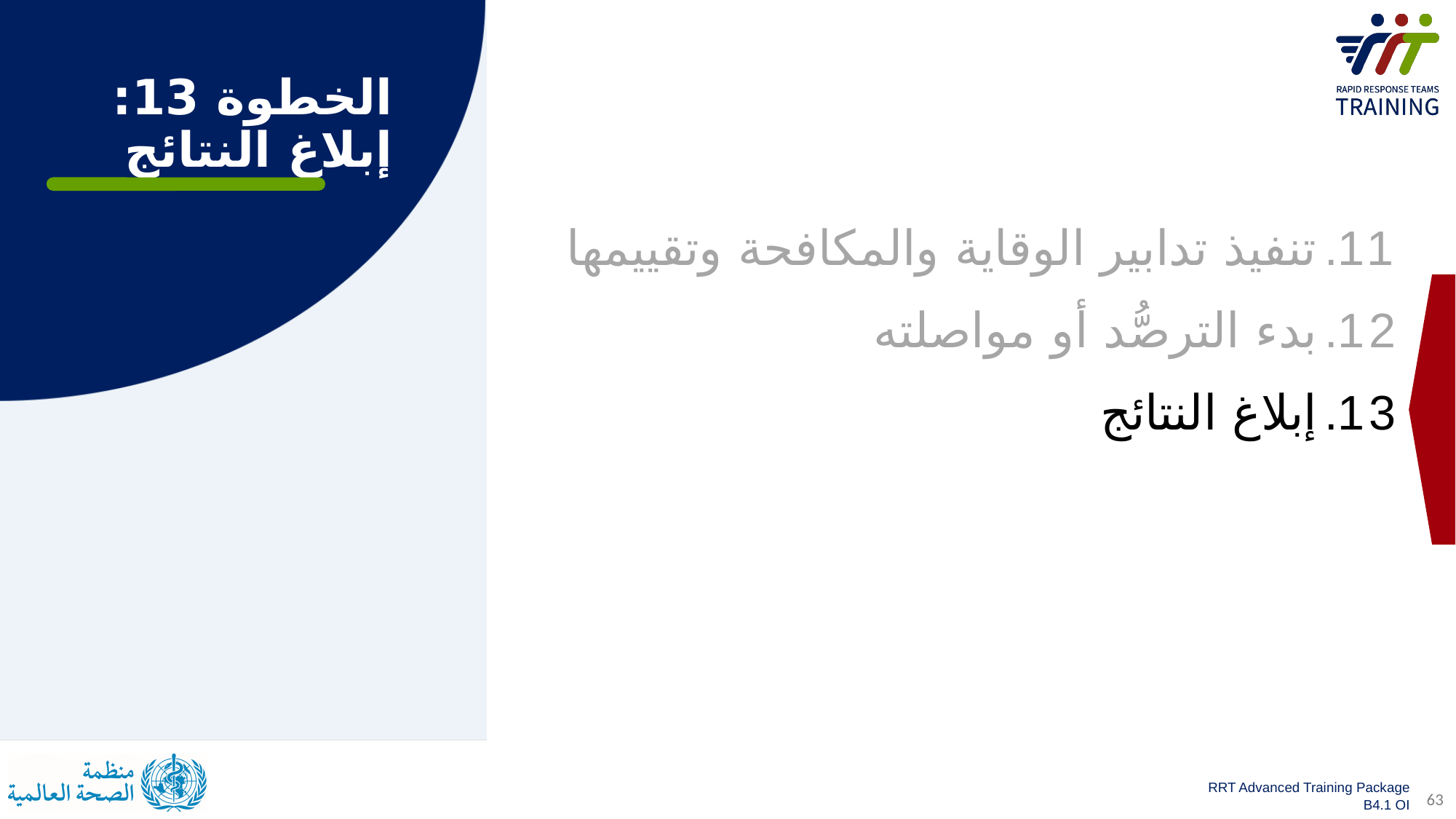

# الخطوة 13: إبلاغ النتائج

تنفيذ تدابير الوقاية والمكافحة وتقييمها
بدء الترصُّد أو مواصلته
إبلاغ النتائج